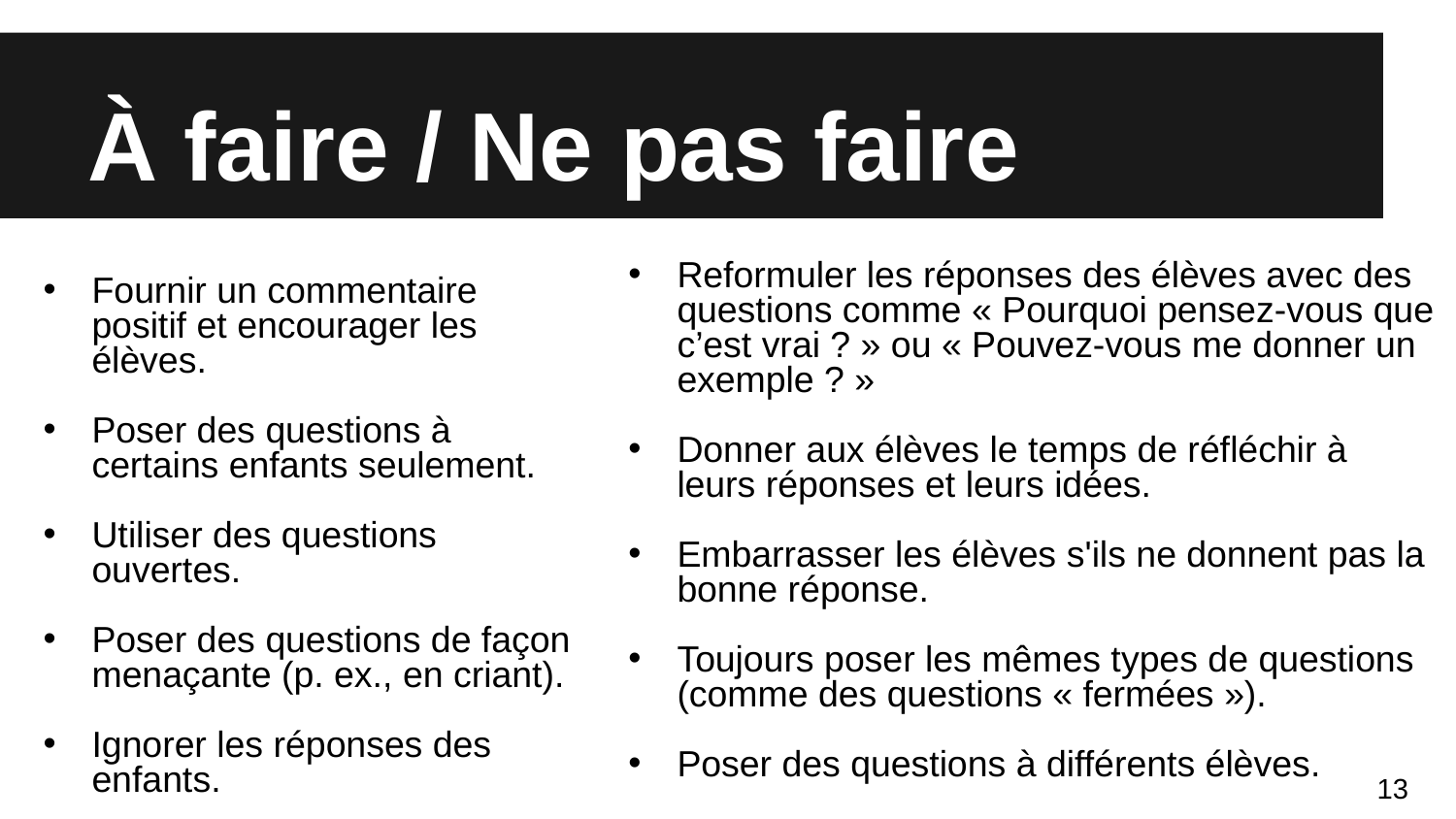

# À faire / Ne pas faire
Reformuler les réponses des élèves avec des questions comme « Pourquoi pensez-vous que c’est vrai ? » ou « Pouvez-vous me donner un exemple ? »

Donner aux élèves le temps de réfléchir à leurs réponses et leurs idées.

Embarrasser les élèves s'ils ne donnent pas la bonne réponse.

Toujours poser les mêmes types de questions (comme des questions « fermées »).

Poser des questions à différents élèves.

Fournir un commentaire positif et encourager les élèves.

Poser des questions à certains enfants seulement.

Utiliser des questions ouvertes.

Poser des questions de façon menaçante (p. ex., en criant).

Ignorer les réponses des enfants.
13